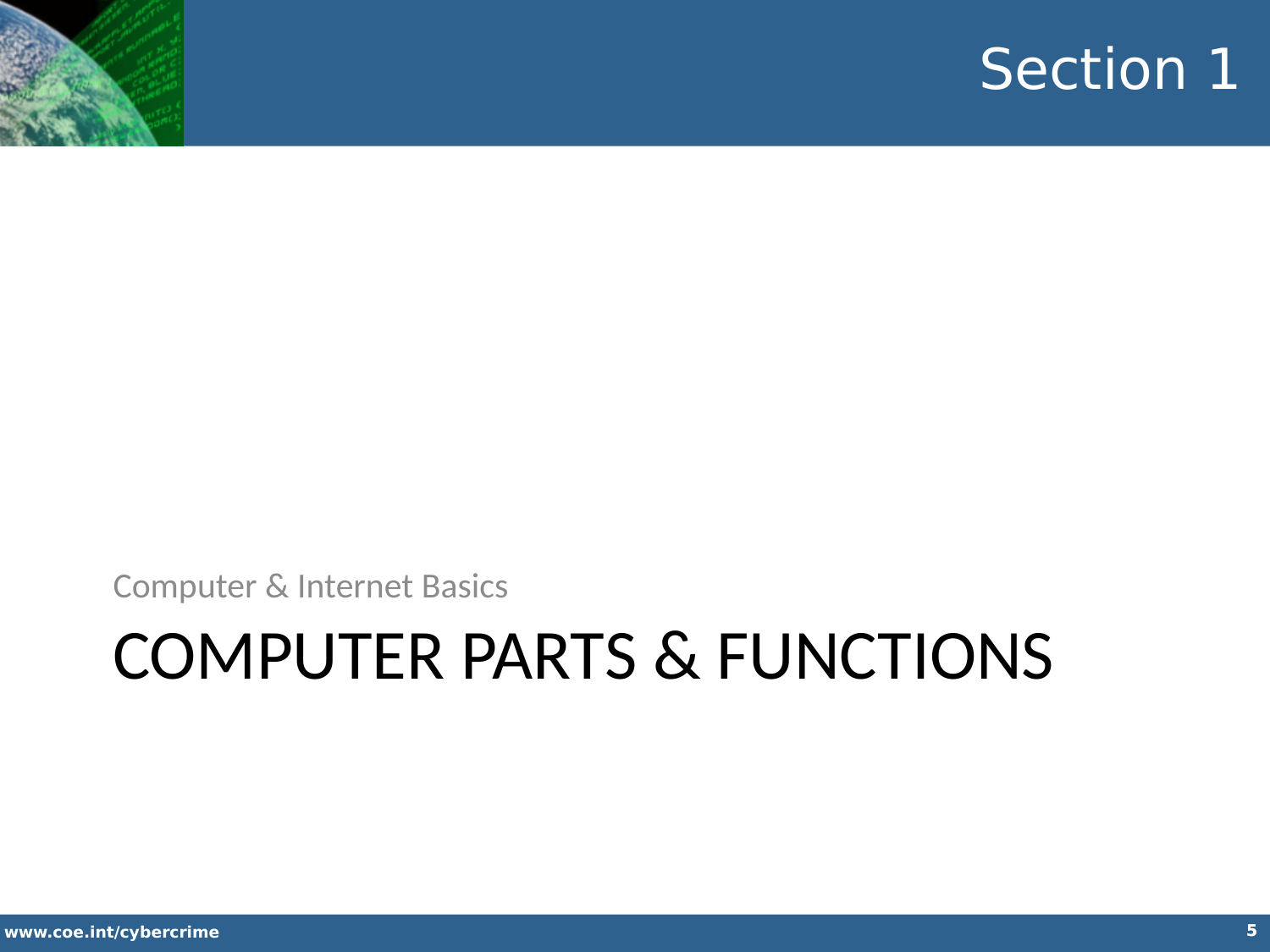

Section 1
Computer & Internet Basics
# Computer parts & functions
5